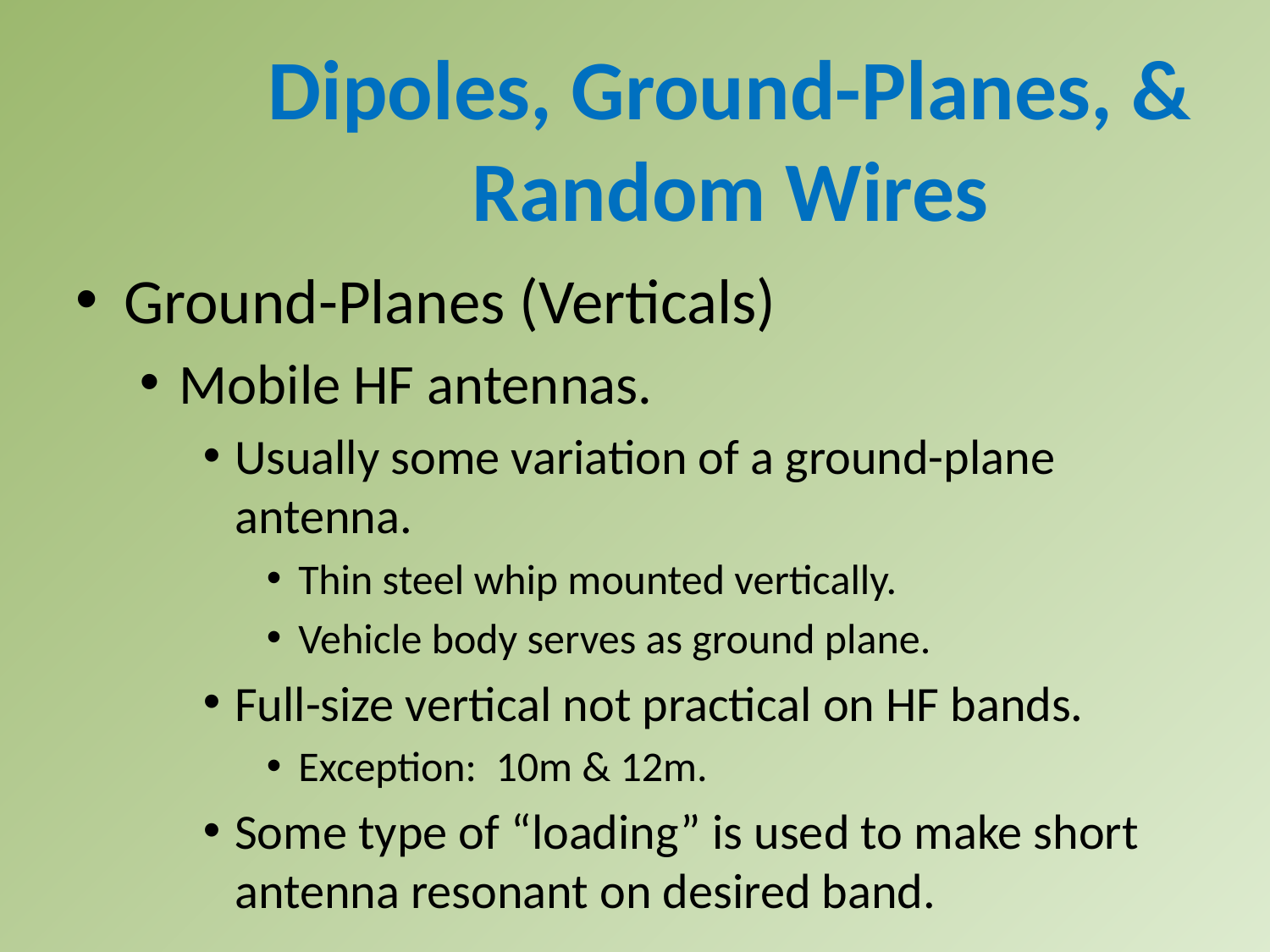

Dipoles, Ground-Planes, & Random Wires
Ground-Planes (Verticals)
Mobile HF antennas.
Usually some variation of a ground-plane antenna.
Thin steel whip mounted vertically.
Vehicle body serves as ground plane.
Full-size vertical not practical on HF bands.
Exception:  10m & 12m.
Some type of “loading” is used to make short antenna resonant on desired band.